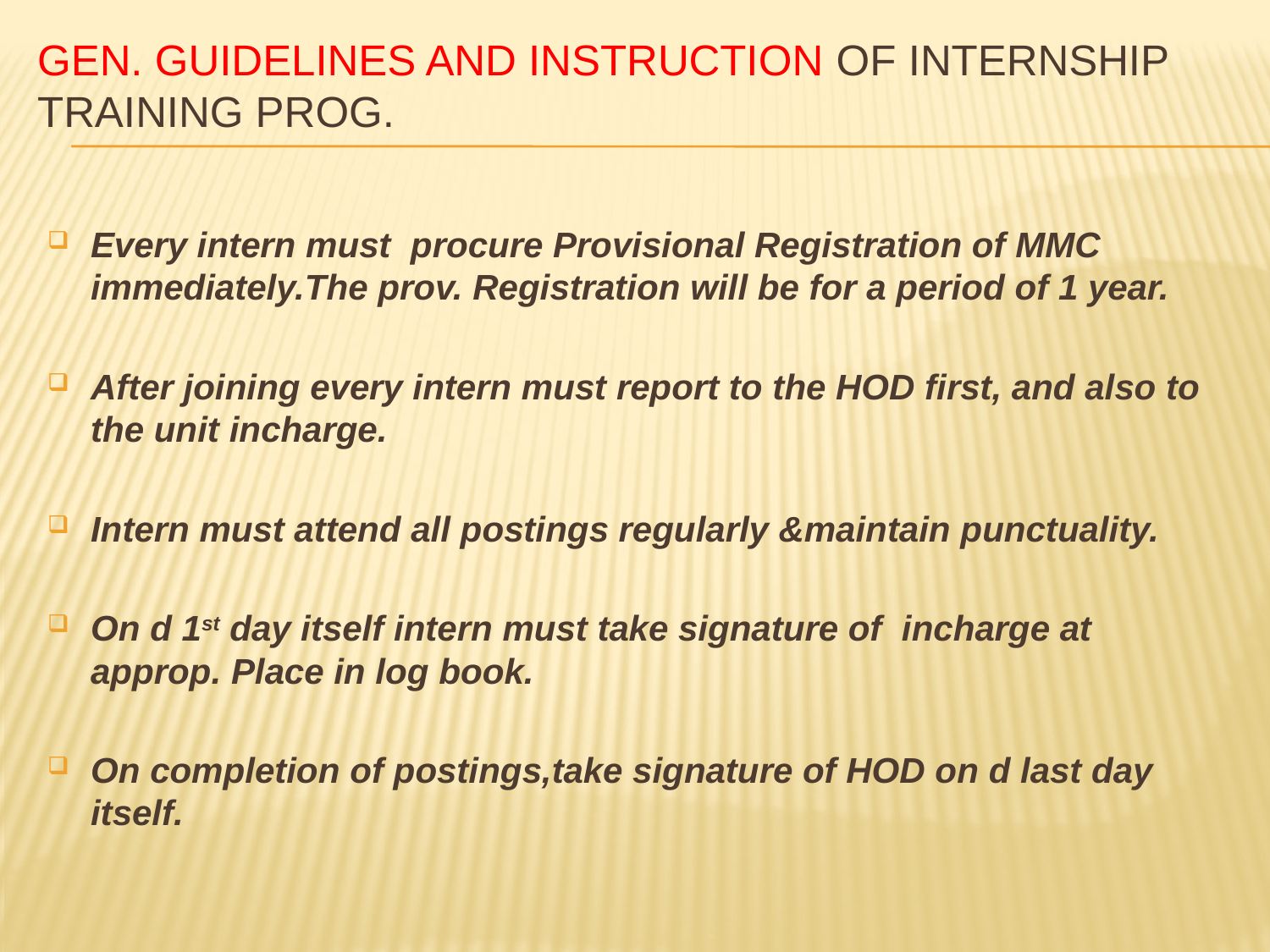

# GEN. GUIDELINES AND INSTRUCTION of internship training prog.
Every intern must  procure Provisional Registration of MMC immediately.The prov. Registration will be for a period of 1 year.

After joining every intern must report to the HOD first, and also to the unit incharge.

Intern must attend all postings regularly &maintain punctuality.

On d 1st day itself intern must take signature of  incharge at approp. Place in log book.

On completion of postings,take signature of HOD on d last day itself.